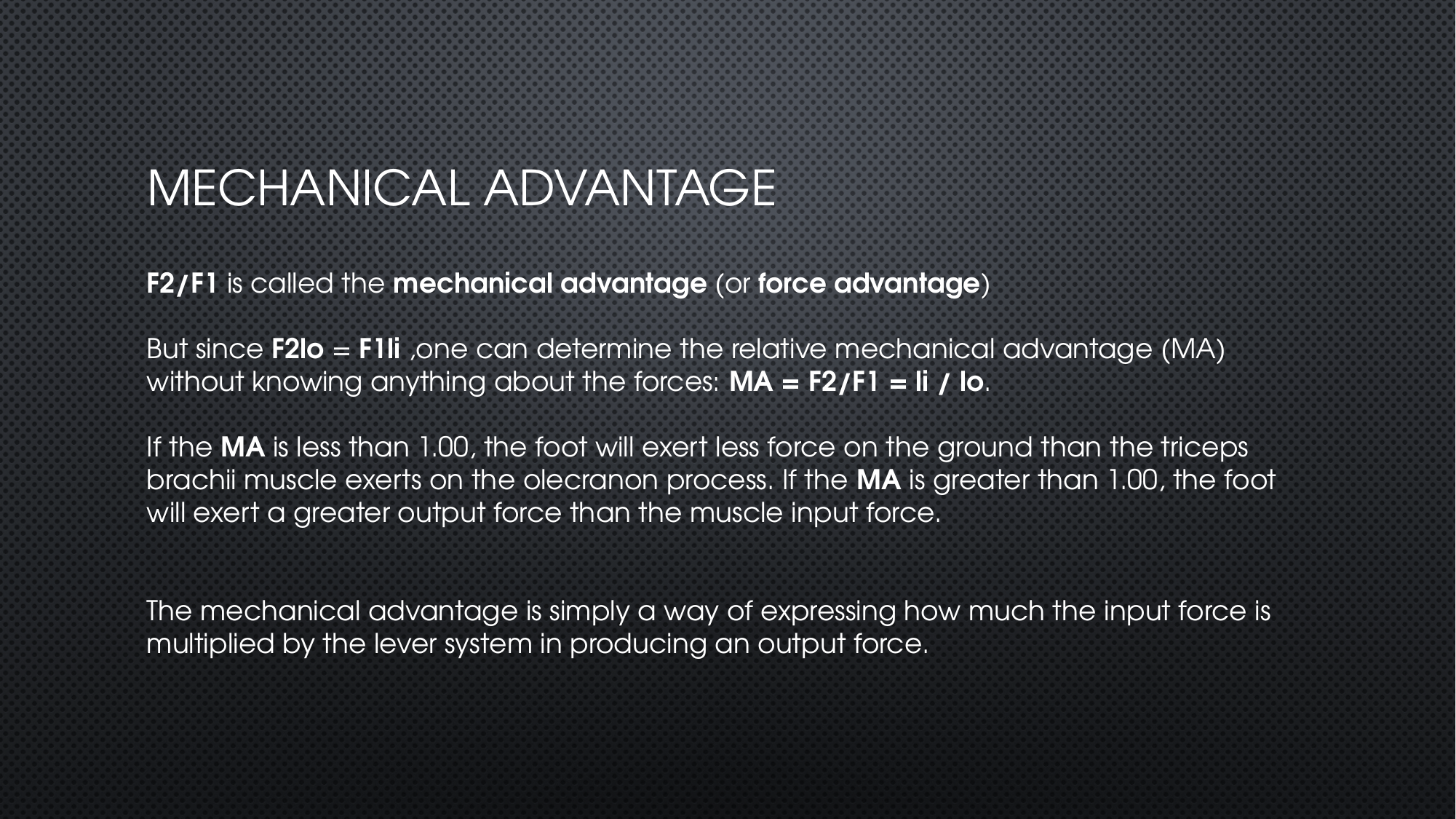

# Mechanical advantage
F2/F1 is called the mechanical advantage (or force advantage)

But since F2lo = F1li ,one can determine the relative mechanical advantage (MA) without knowing anything about the forces: MA = F2/F1 = li / lo.

If the MA is less than 1.00, the foot will exert less force on the ground than the triceps brachii muscle exerts on the olecranon process. If the MA is greater than 1.00, the foot will exert a greater output force than the muscle input force.

The mechanical advantage is simply a way of expressing how much the input force is multiplied by the lever system in producing an output force.